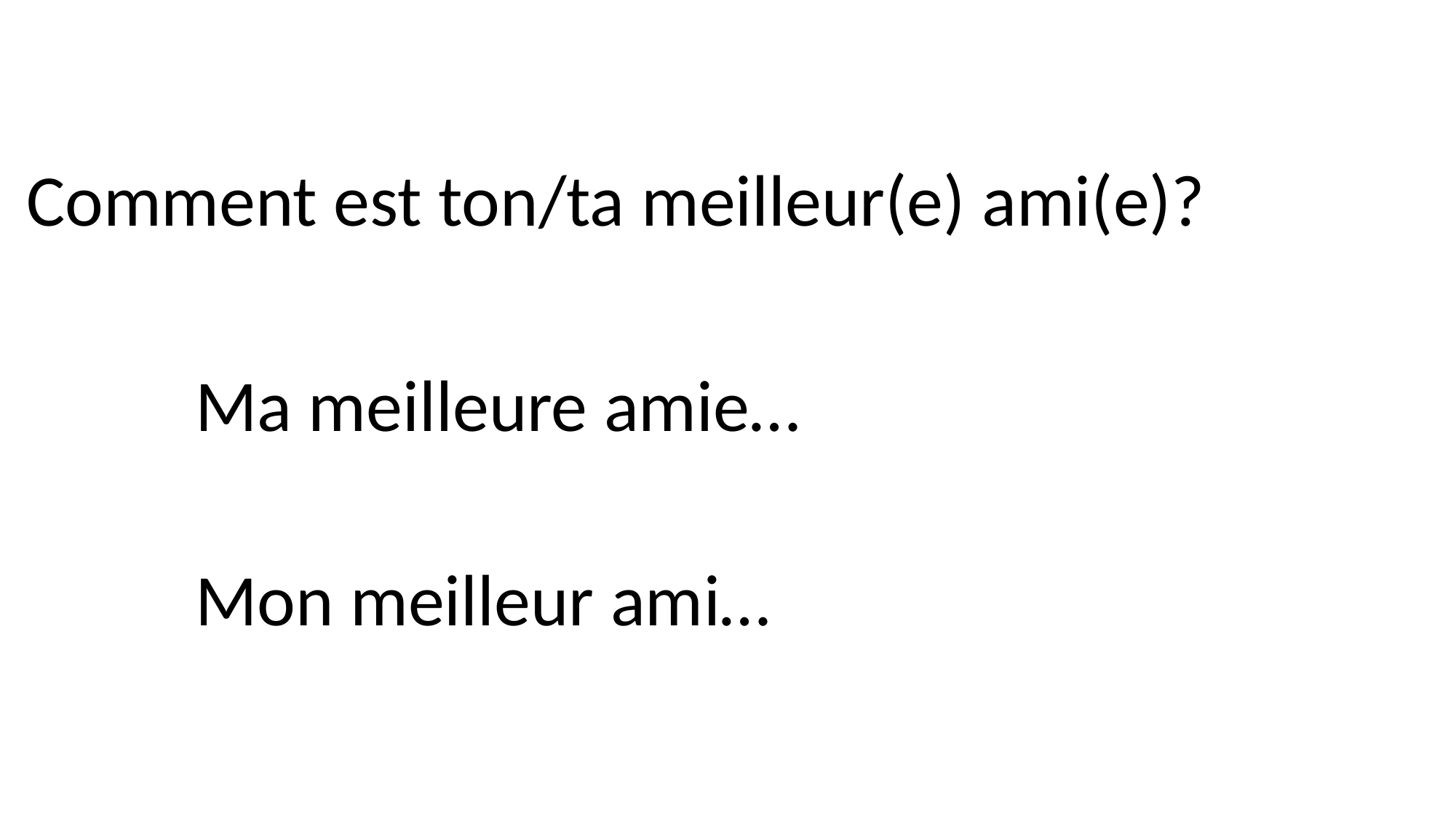

Comment est ton/ta meilleur(e) ami(e)?
Ma meilleure amie…
Mon meilleur ami…